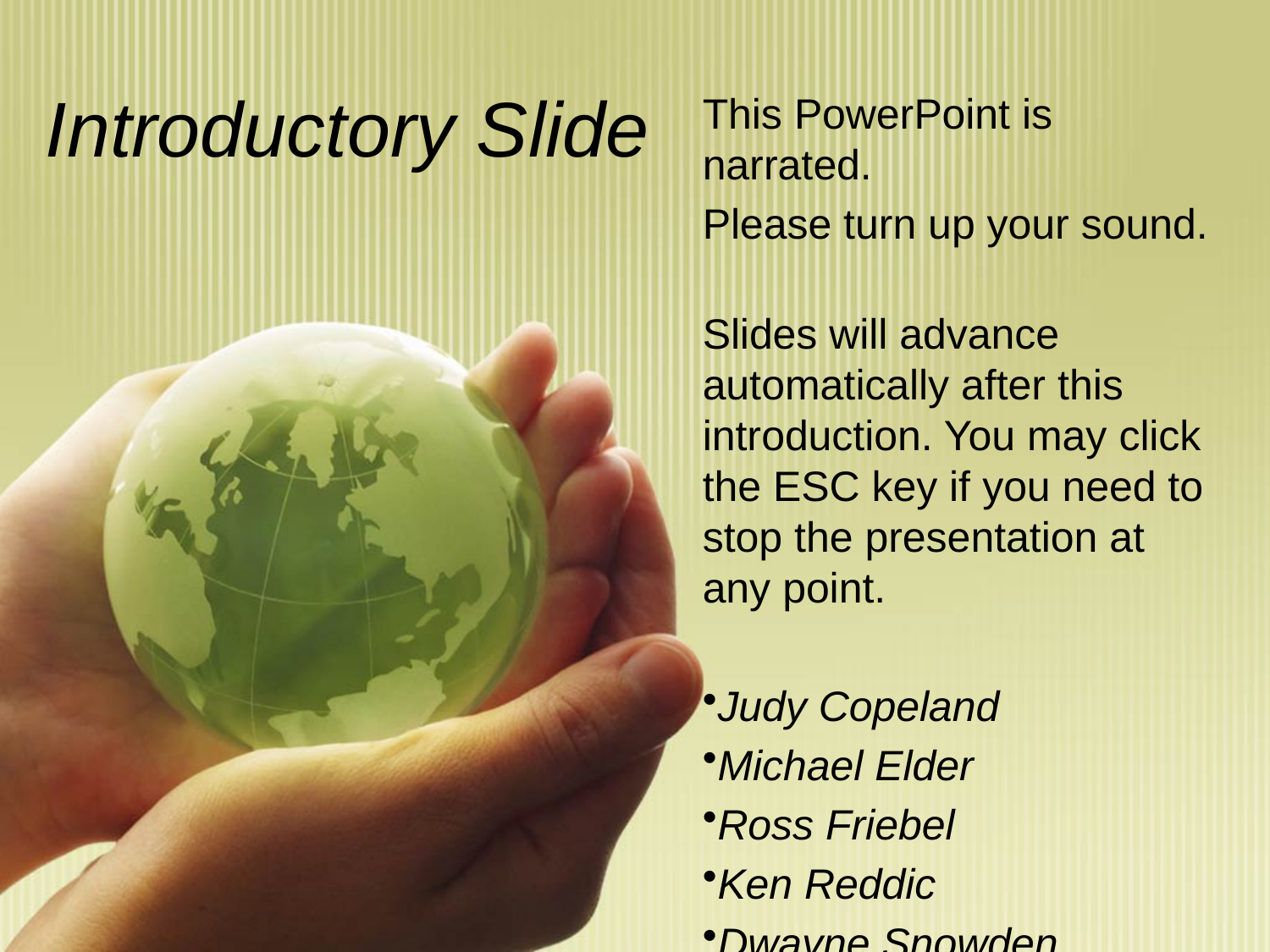

# Introductory Slide
This PowerPoint is narrated.
Please turn up your sound.
Slides will advance automatically after this introduction. You may click the ESC key if you need to stop the presentation at any point.

Judy Copeland
Michael Elder
Ross Friebel
Ken Reddic
Dwayne Snowden